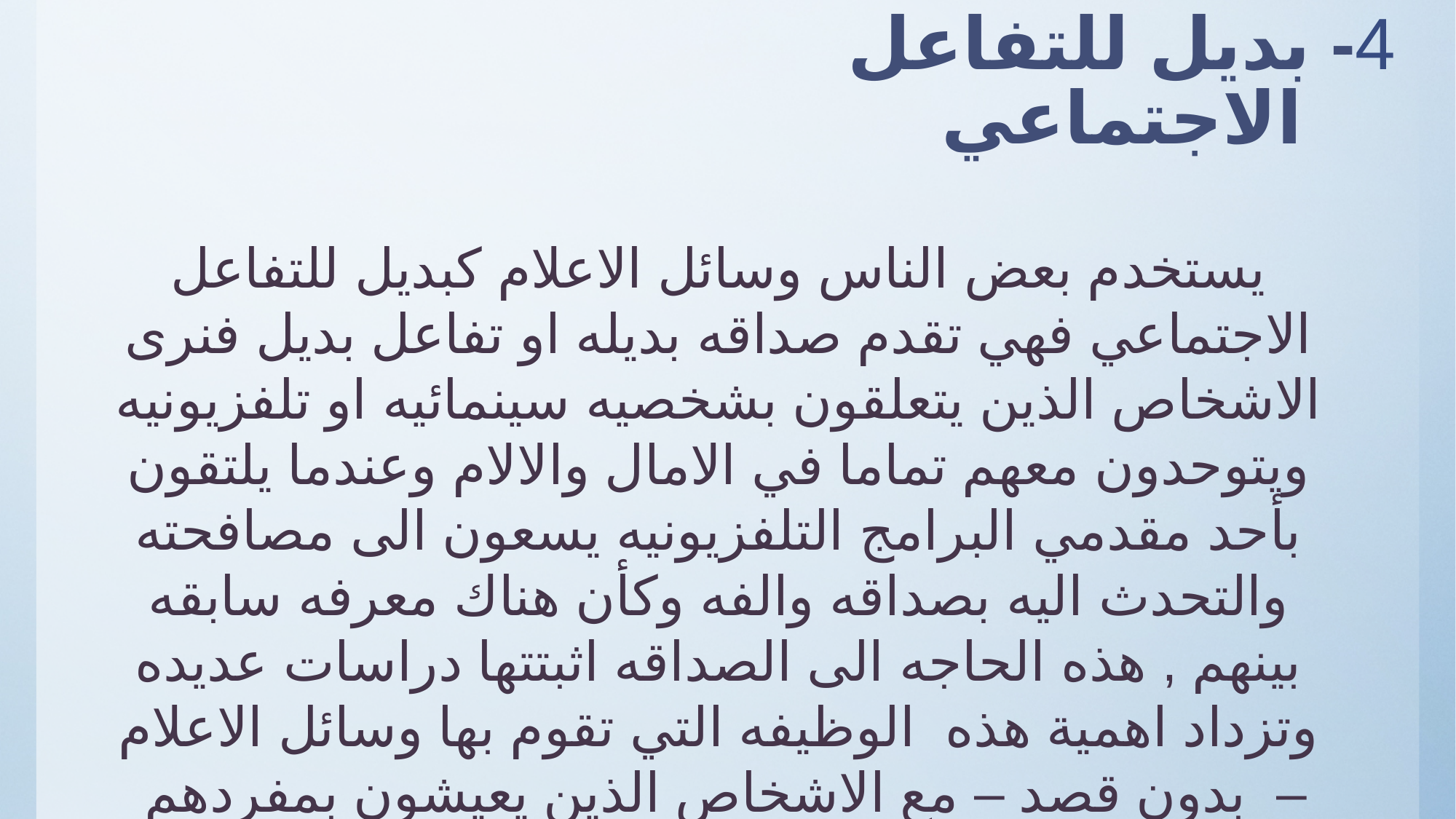

4- بديل للتفاعل الاجتماعي
يستخدم بعض الناس وسائل الاعلام كبديل للتفاعل الاجتماعي فهي تقدم صداقه بديله او تفاعل بديل فنرى الاشخاص الذين يتعلقون بشخصيه سينمائيه او تلفزيونيه ويتوحدون معهم تماما في الامال والالام وعندما يلتقون بأحد مقدمي البرامج التلفزيونيه يسعون الى مصافحته والتحدث اليه بصداقه والفه وكأن هناك معرفه سابقه بينهم , هذه الحاجه الى الصداقه اثبتتها دراسات عديده وتزداد اهمية هذه  الوظيفه التي تقوم بها وسائل الاعلام –  بدون قصد – مع الاشخاص الذين يعيشون بمفردهم